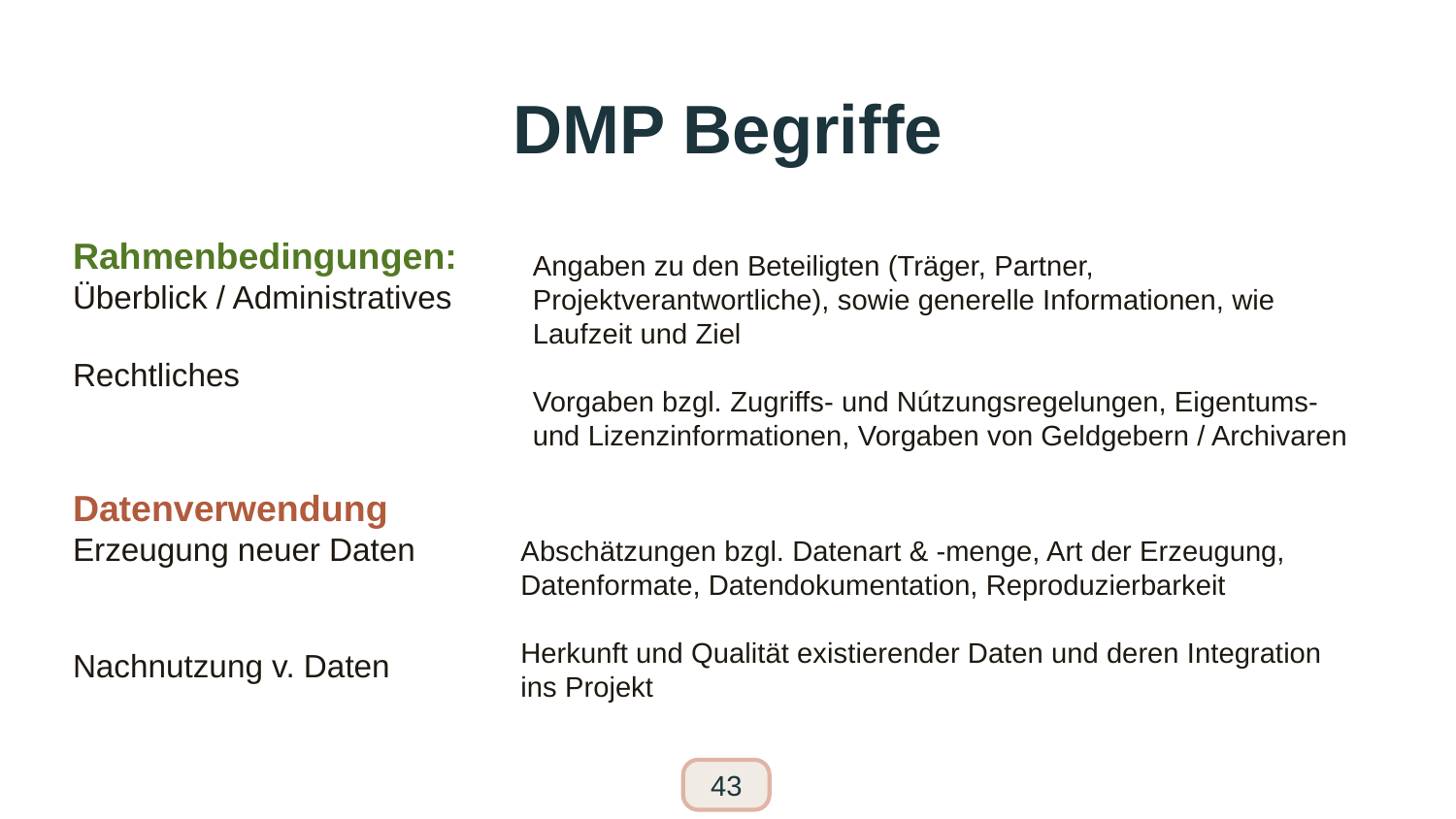

# DMP Begriffe
Rahmenbedingungen:
Überblick / Administratives

Rechtliches
Angaben zu den Beteiligten (Träger, Partner, Projektverantwortliche), sowie generelle Informationen, wie Laufzeit und Ziel

Vorgaben bzgl. Zugriffs- und Nútzungsregelungen, Eigentums- und Lizenzinformationen, Vorgaben von Geldgebern / Archivaren
Datenverwendung
Erzeugung neuer Daten

Nachnutzung v. Daten
Abschätzungen bzgl. Datenart & -menge, Art der Erzeugung, Datenformate, Datendokumentation, Reproduzierbarkeit

Herkunft und Qualität existierender Daten und deren Integration ins Projekt